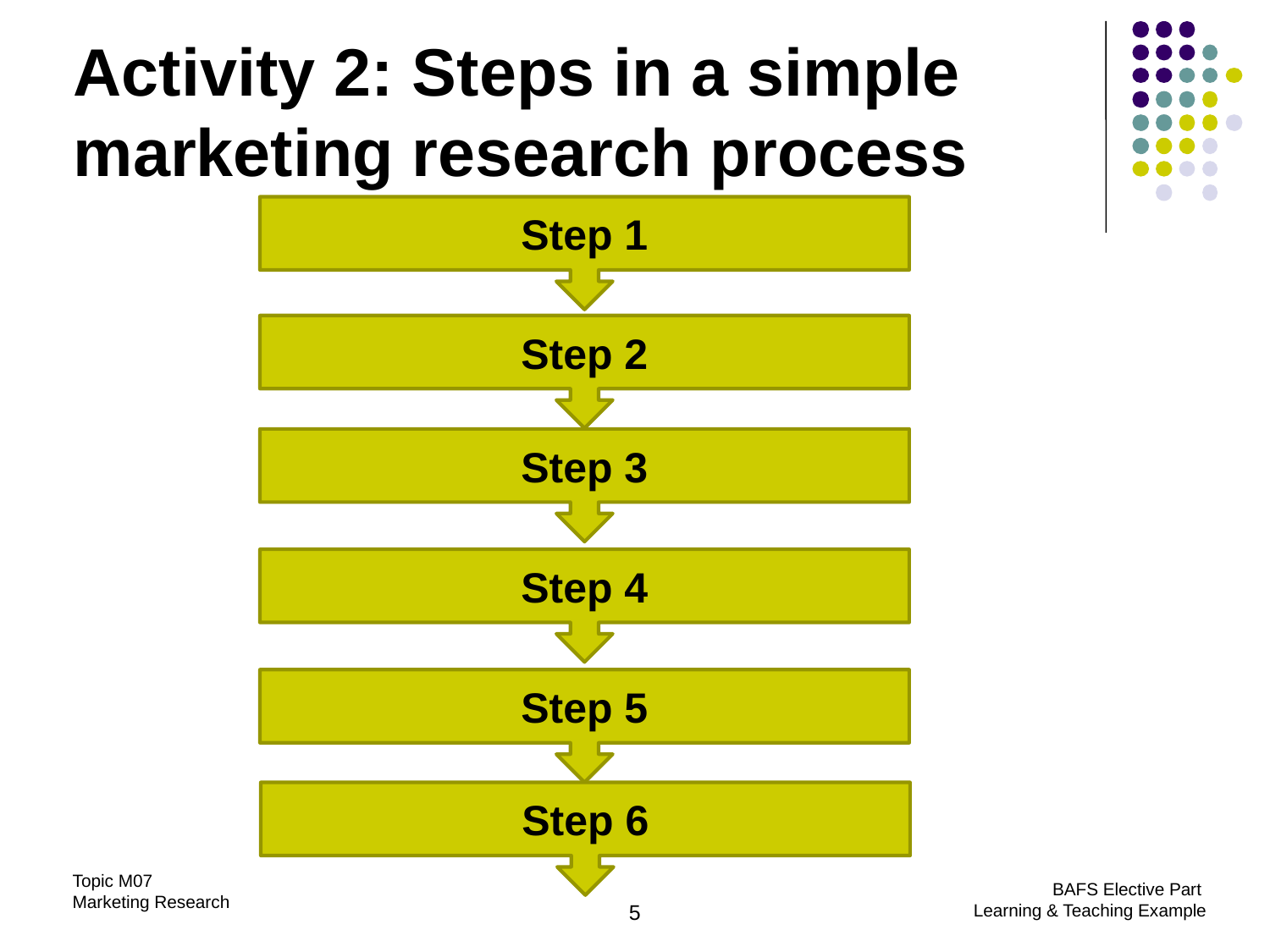

Activity 2: Steps in a simple marketing research process
Step 1
Step 2
Step 3
Step 4
Step 5
Step 6

5